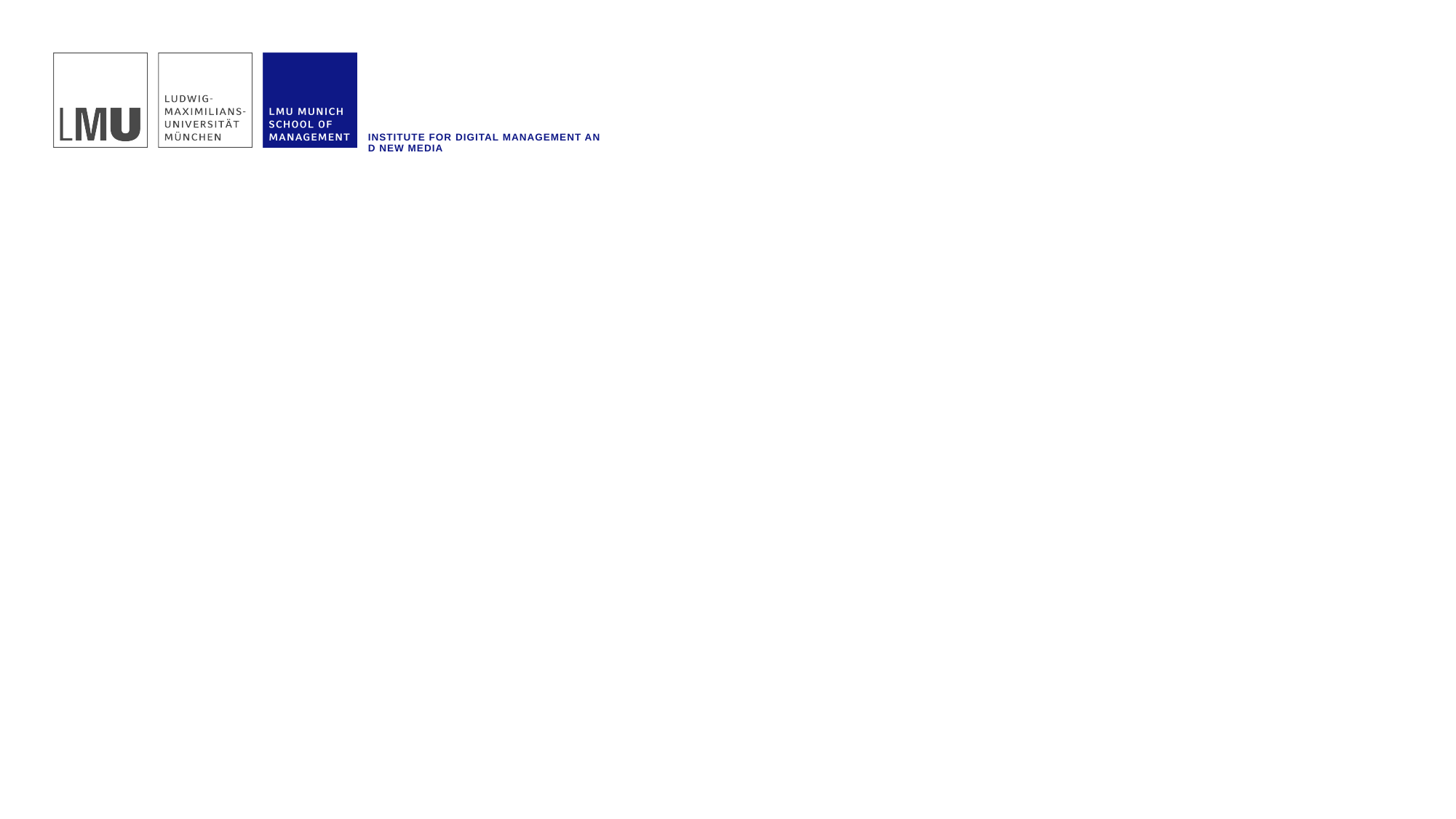

Institute for Digital Management and New Media

Präsentationstitel mit Bildplatzhalter
Zeile 2 des Titels

Titel der Veranstaltung
Ort und Anlass